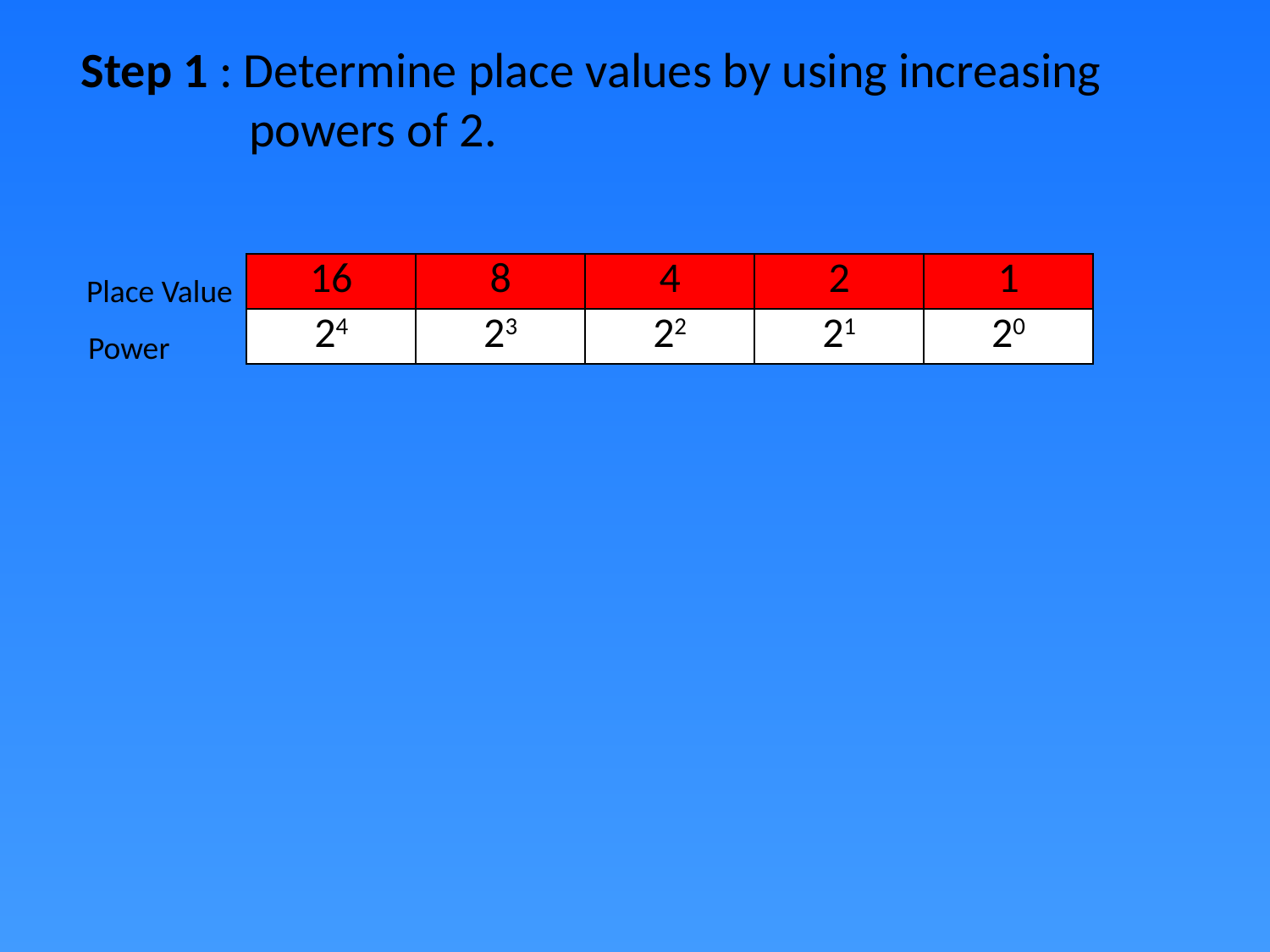

Step 1 : Determine place values by using increasing
               powers of 2.
| 16 | 8 | 4 | 2 | 1 |
| --- | --- | --- | --- | --- |
| 24 | 23 | 22 | 21 | 20 |
Place Value
Power